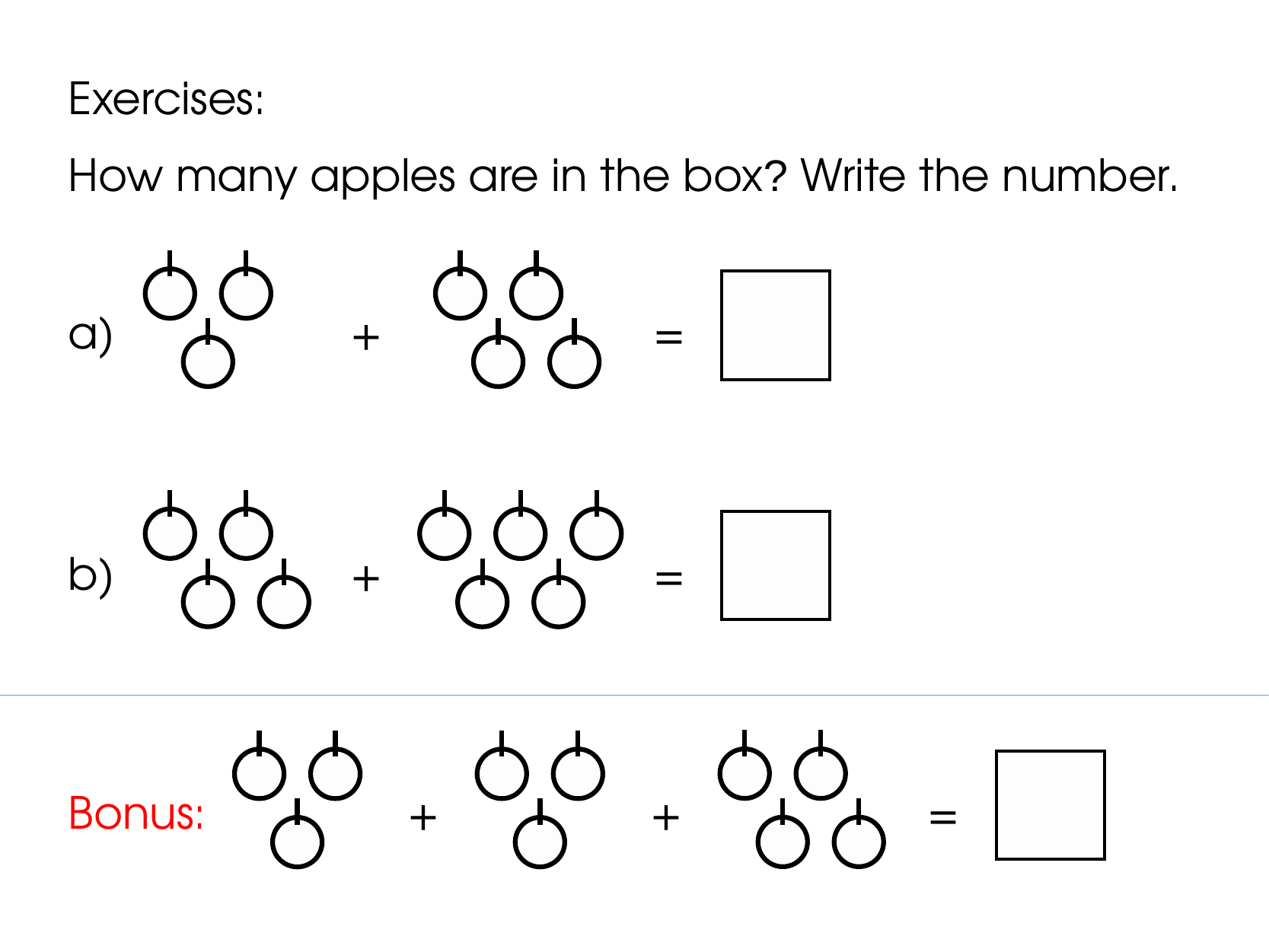

Exercises:
How many apples are in the box? Write the number.

a)
+
=

b)
+
=

Bonus:
+
+
=